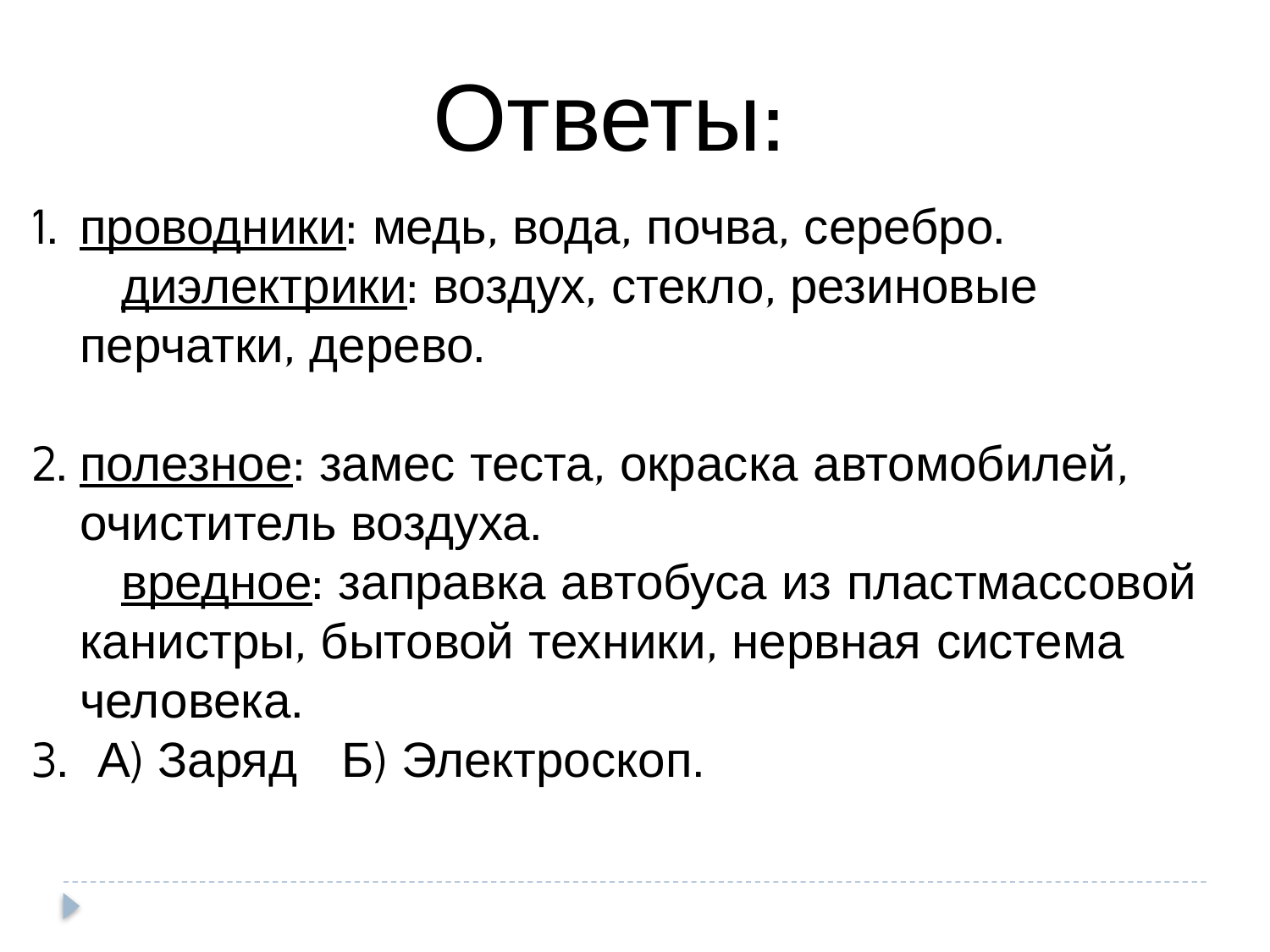

Ответы:

проводники: медь, вода, почва, серебро.
      диэлектрики: воздух, стекло, резиновые  перчатки, дерево.

полезное: замес теста, окраска автомобилей, очиститель воздуха.
      вредное: заправка автобуса из пластмассовой канистры, бытовой техники, нервная система человека.
3.  А) Заряд   Б) Электроскоп.